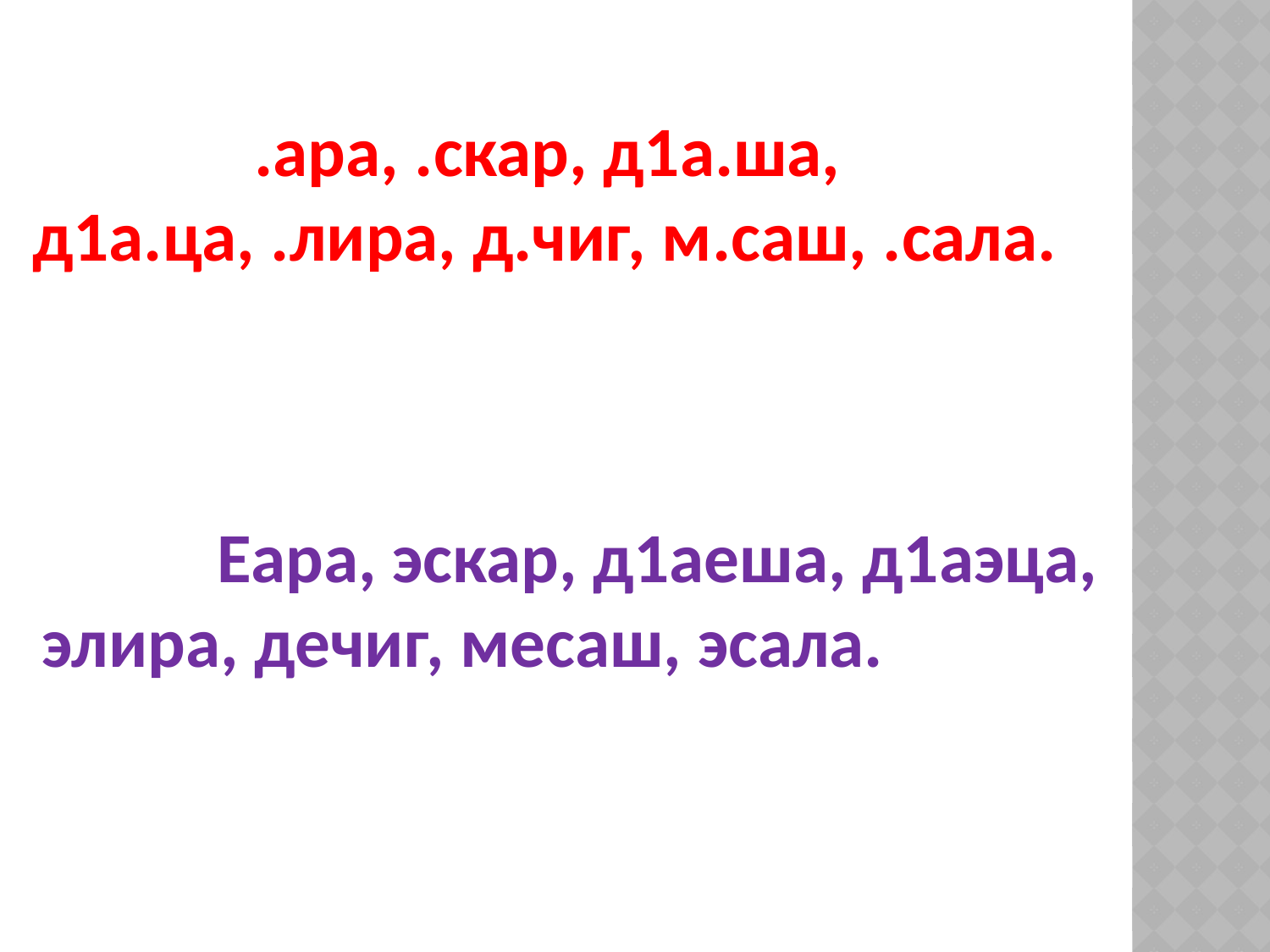

.ара, .скар, д1а.ша, д1а.ца, .лира, д.чиг, м.саш, .сала.
           Еара, эскар, д1аеша, д1аэца, элира, дечиг, месаш, эсала.